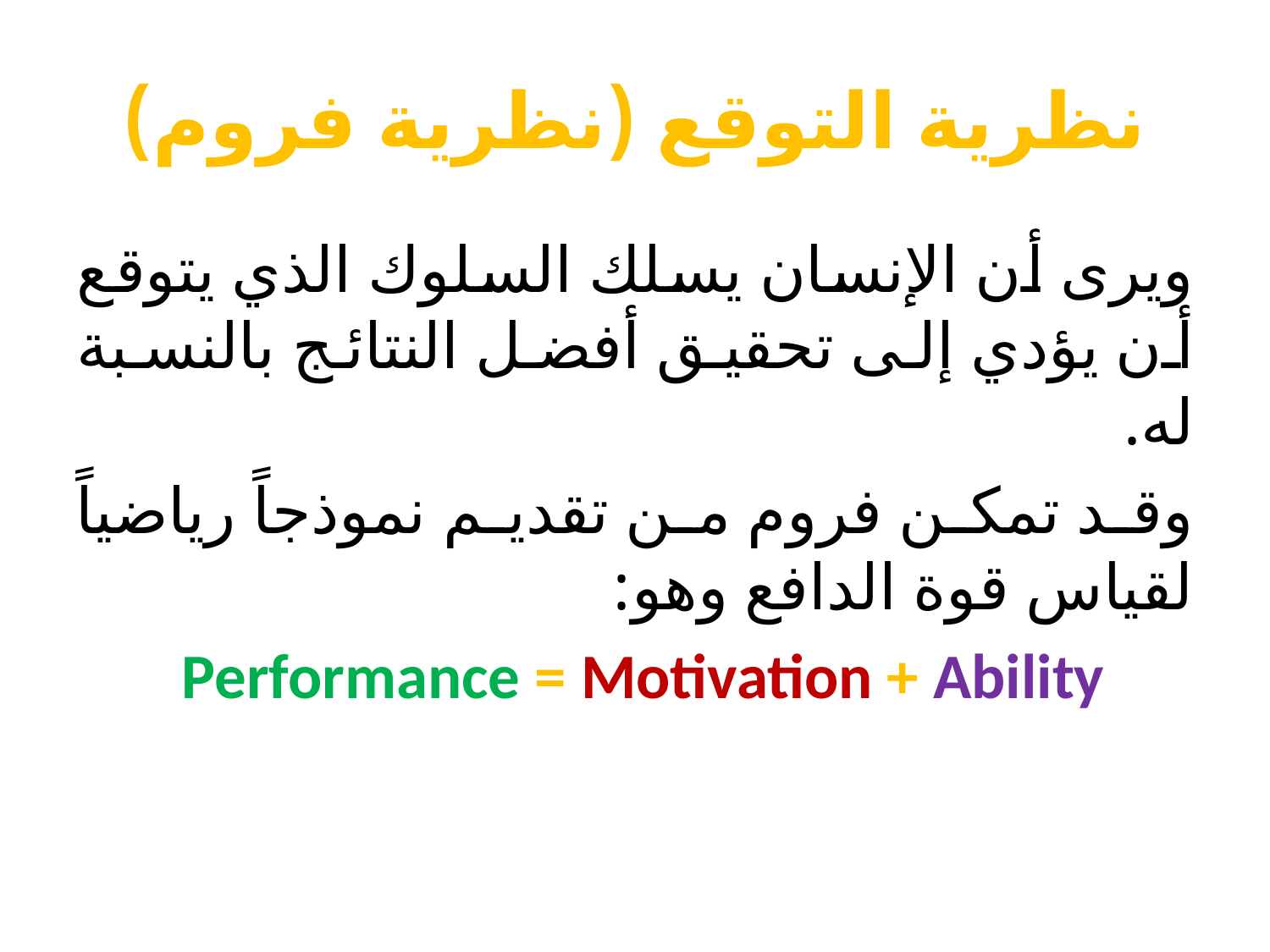

# نظرية التوقع (نظرية فروم)
ويرى أن الإنسان يسلك السلوك الذي يتوقع أن يؤدي إلى تحقيق أفضل النتائج بالنسبة له.
وقد تمكن فروم من تقديم نموذجاً رياضياً لقياس قوة الدافع وهو:
Performance = Motivation + Ability